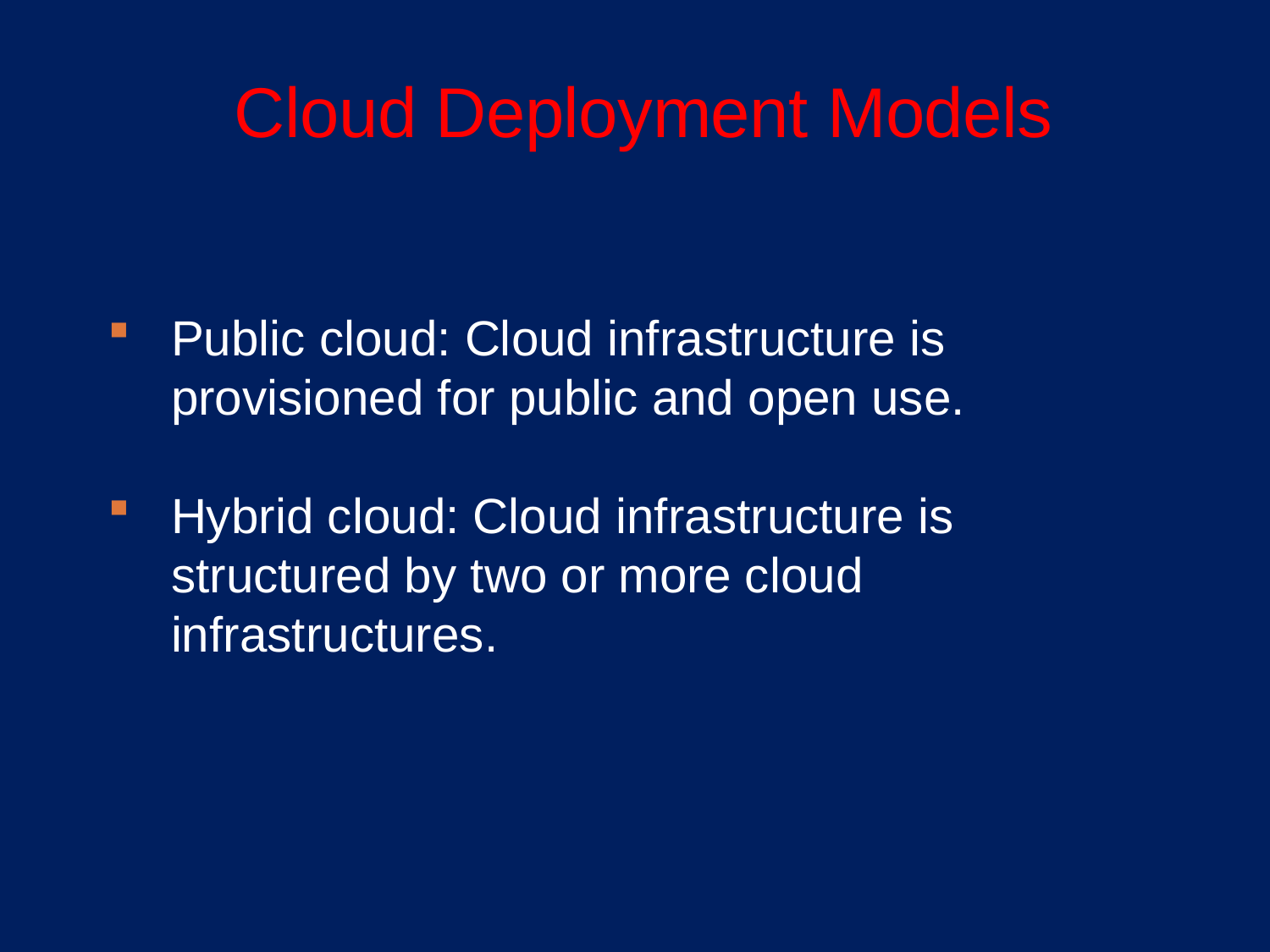

# Cloud Deployment Models
Public cloud: Cloud infrastructure is provisioned for public and open use.

Hybrid cloud: Cloud infrastructure is structured by two or more cloud infrastructures.